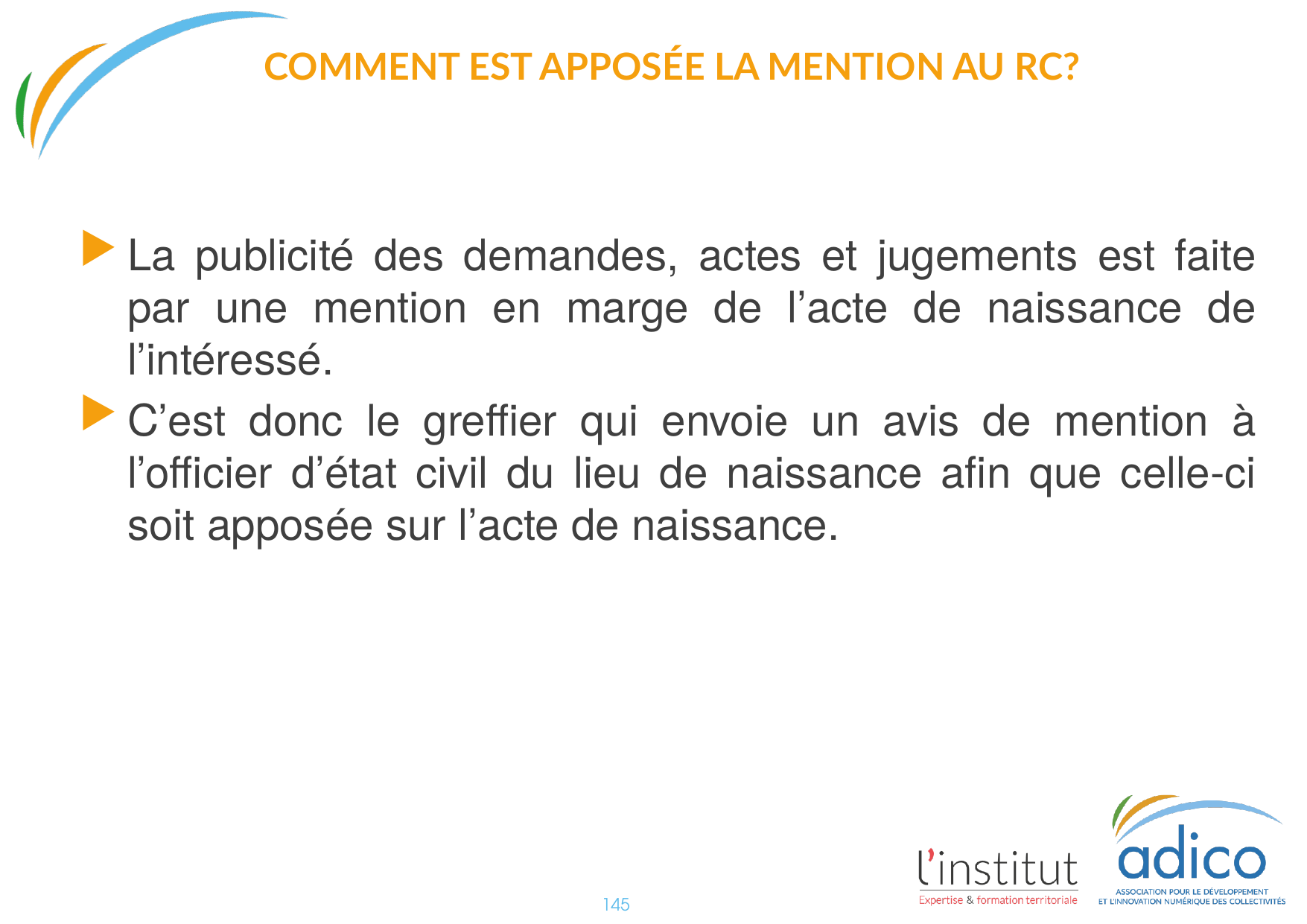

# COMMENT EST APPOSÉE LA MENTION AU RC?

La publicité des demandes, actes et jugements est faite par une mention en marge de l’acte de naissance de l’intéressé.
C’est donc le greffier qui envoie un avis de mention à l’officier d’état civil du lieu de naissance afin que celle-ci soit apposée sur l’acte de naissance.